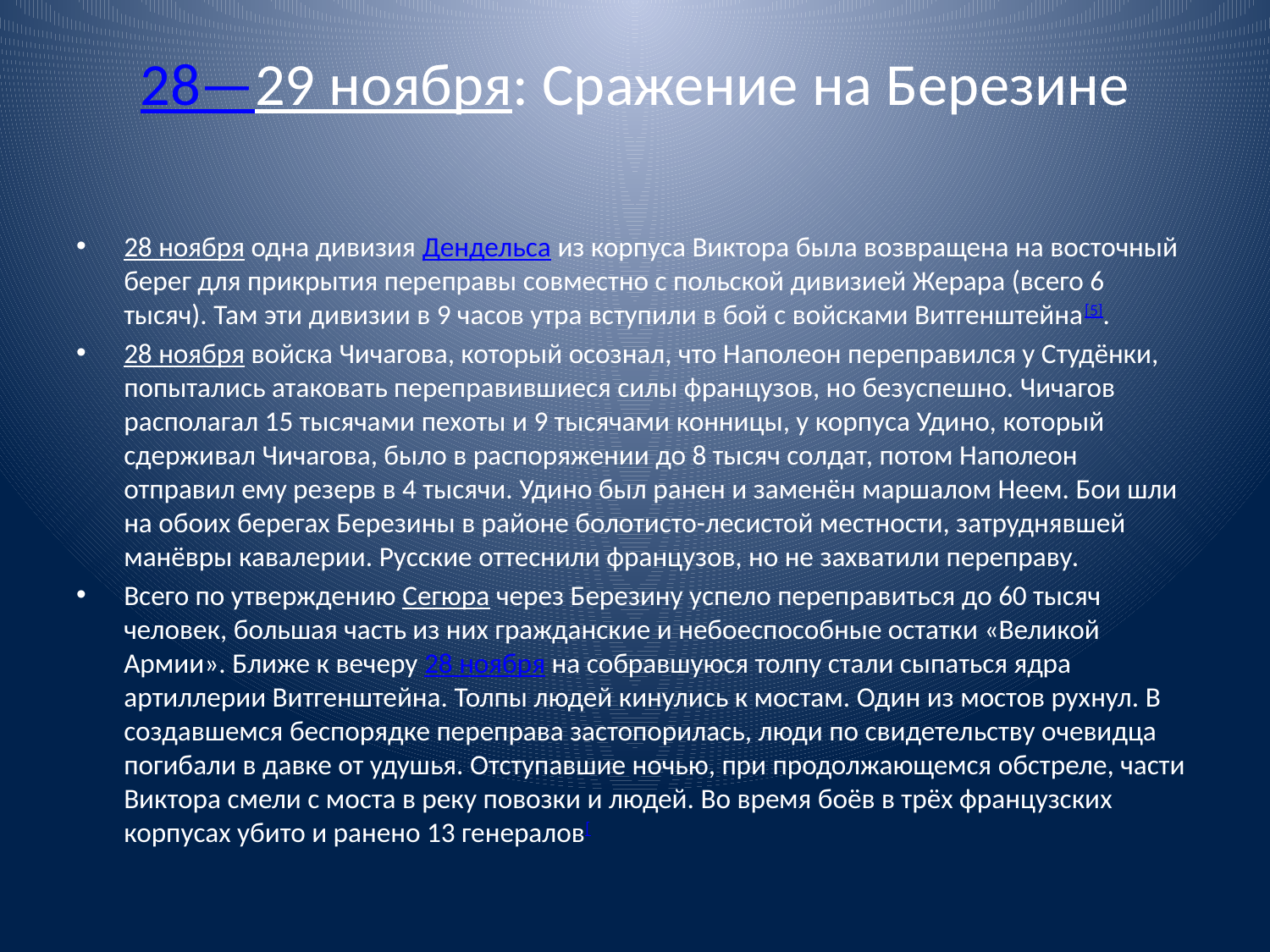

# 28—29 ноября: Сражение на Березине
28 ноября одна дивизия Дендельса из корпуса Виктора была возвращена на восточный берег для прикрытия переправы совместно с польской дивизией Жерара (всего 6 тысяч). Там эти дивизии в 9 часов утра вступили в бой с войсками Витгенштейна[5].
28 ноября войска Чичагова, который осознал, что Наполеон переправился у Студёнки, попытались атаковать переправившиеся силы французов, но безуспешно. Чичагов располагал 15 тысячами пехоты и 9 тысячами конницы, у корпуса Удино, который сдерживал Чичагова, было в распоряжении до 8 тысяч солдат, потом Наполеон отправил ему резерв в 4 тысячи. Удино был ранен и заменён маршалом Неем. Бои шли на обоих берегах Березины в районе болотисто-лесистой местности, затруднявшей манёвры кавалерии. Русские оттеснили французов, но не захватили переправу.
Всего по утверждению Сегюра через Березину успело переправиться до 60 тысяч человек, большая часть из них гражданские и небоеспособные остатки «Великой Армии». Ближе к вечеру 28 ноября на собравшуюся толпу стали сыпаться ядра артиллерии Витгенштейна. Толпы людей кинулись к мостам. Один из мостов рухнул. В создавшемся беспорядке переправа застопорилась, люди по свидетельству очевидца погибали в давке от удушья. Отступавшие ночью, при продолжающемся обстреле, части Виктора смели с моста в реку повозки и людей. Во время боёв в трёх французских корпусах убито и ранено 13 генералов[